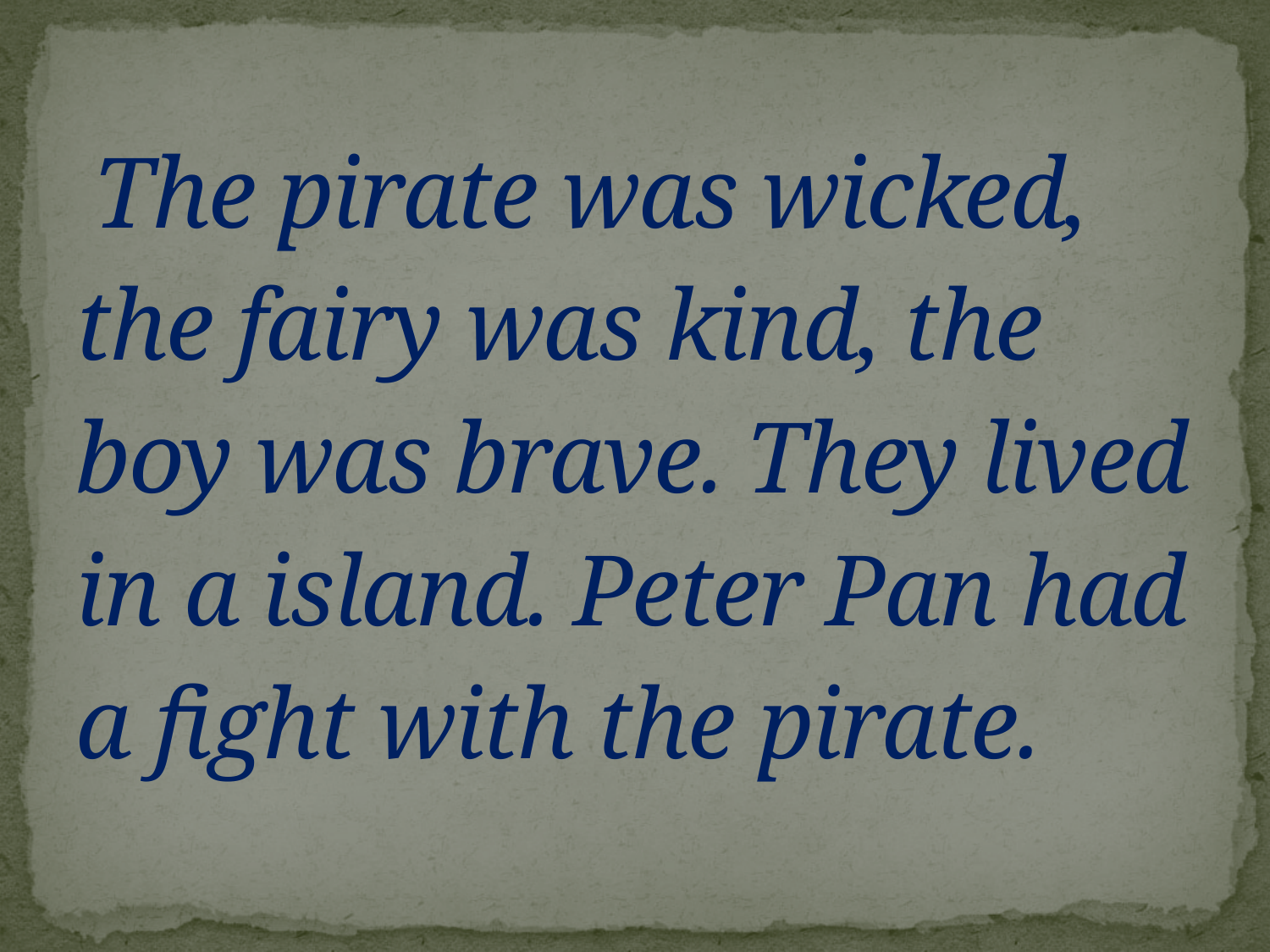

# The pirate was wicked, the fairy was kind, the boy was brave. They lived in a island. Peter Pan had a fight with the pirate.